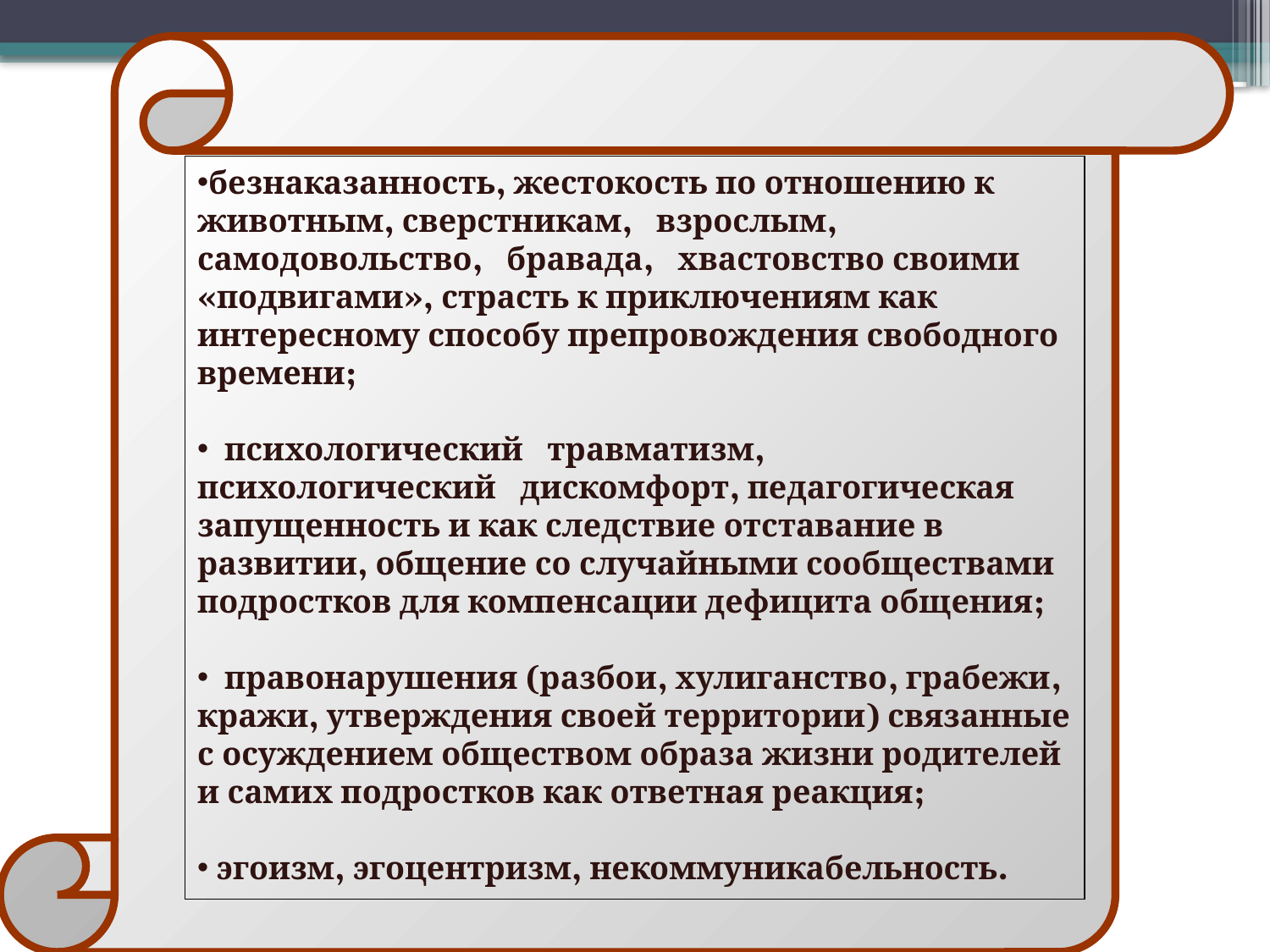

безнаказанность, жестокость по отношению к животным, сверстникам,   взрослым,   самодовольство,   бравада,   хвастовство своими «подвигами», страсть к приключениям как интересному способу препровождения свободного времени;

  психологический   травматизм,   психологический   дискомфорт, педагогическая запущенность и как следствие отставание в развитии, общение со случайными сообществами подростков для компенсации дефицита общения;

  правонарушения (разбои, хулиганство, грабежи, кражи, утверждения своей территории) связанные с осуждением обществом образа жизни родителей и самих подростков как ответная реакция;

 эгоизм, эгоцентризм, некоммуникабельность.